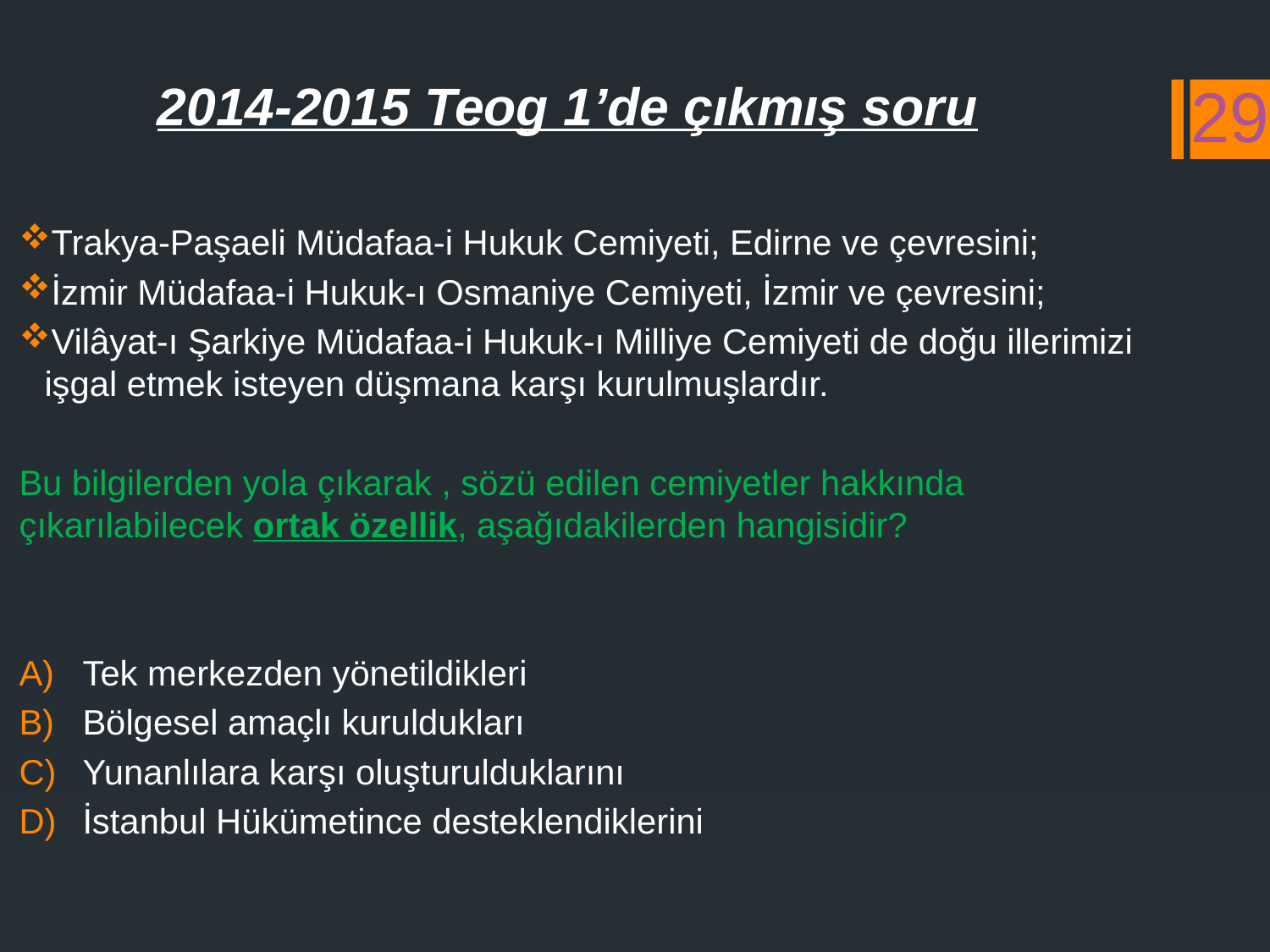

2014-2015 Teog 1’de çıkmış soru
29

Trakya-Paşaeli Müdafaa-i Hukuk Cemiyeti, Edirne ve çevresini;
İzmir Müdafaa-i Hukuk-ı Osmaniye Cemiyeti, İzmir ve çevresini;
Vilâyat-ı Şarkiye Müdafaa-i Hukuk-ı Milliye Cemiyeti de doğu illerimizi işgal etmek isteyen düşmana karşı kurulmuşlardır.

Bu bilgilerden yola çıkarak , sözü edilen cemiyetler hakkında çıkarılabilecek ortak özellik, aşağıdakilerden hangisidir?

Tek merkezden yönetildikleri
Bölgesel amaçlı kuruldukları
Yunanlılara karşı oluşturulduklarını
İstanbul Hükümetince desteklendiklerini